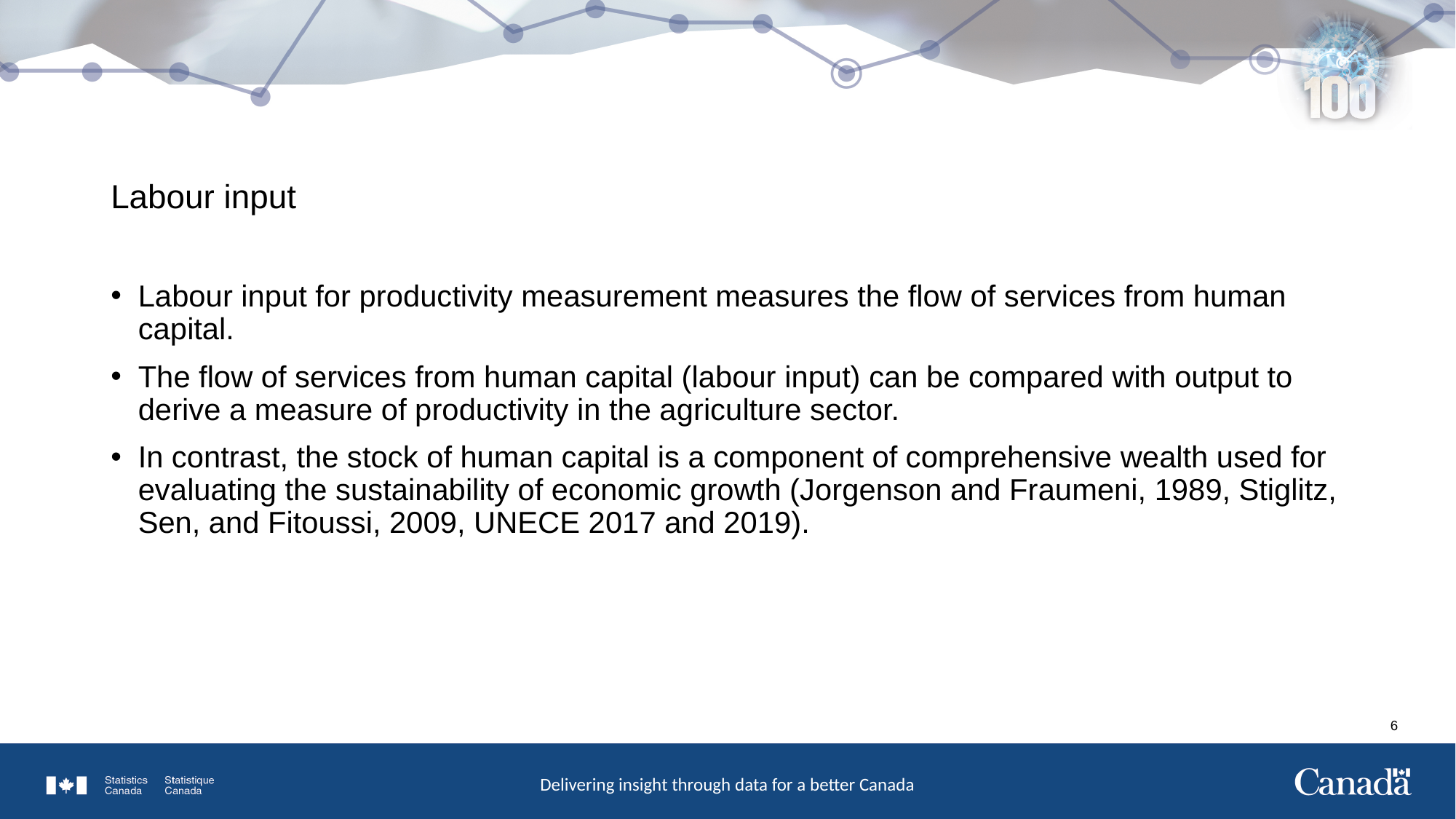

# Labour input
Labour input for productivity measurement measures the flow of services from human capital.
The flow of services from human capital (labour input) can be compared with output to derive a measure of productivity in the agriculture sector.
In contrast, the stock of human capital is a component of comprehensive wealth used for evaluating the sustainability of economic growth (Jorgenson and Fraumeni, 1989, Stiglitz, Sen, and Fitoussi, 2009, UNECE 2017 and 2019).
6